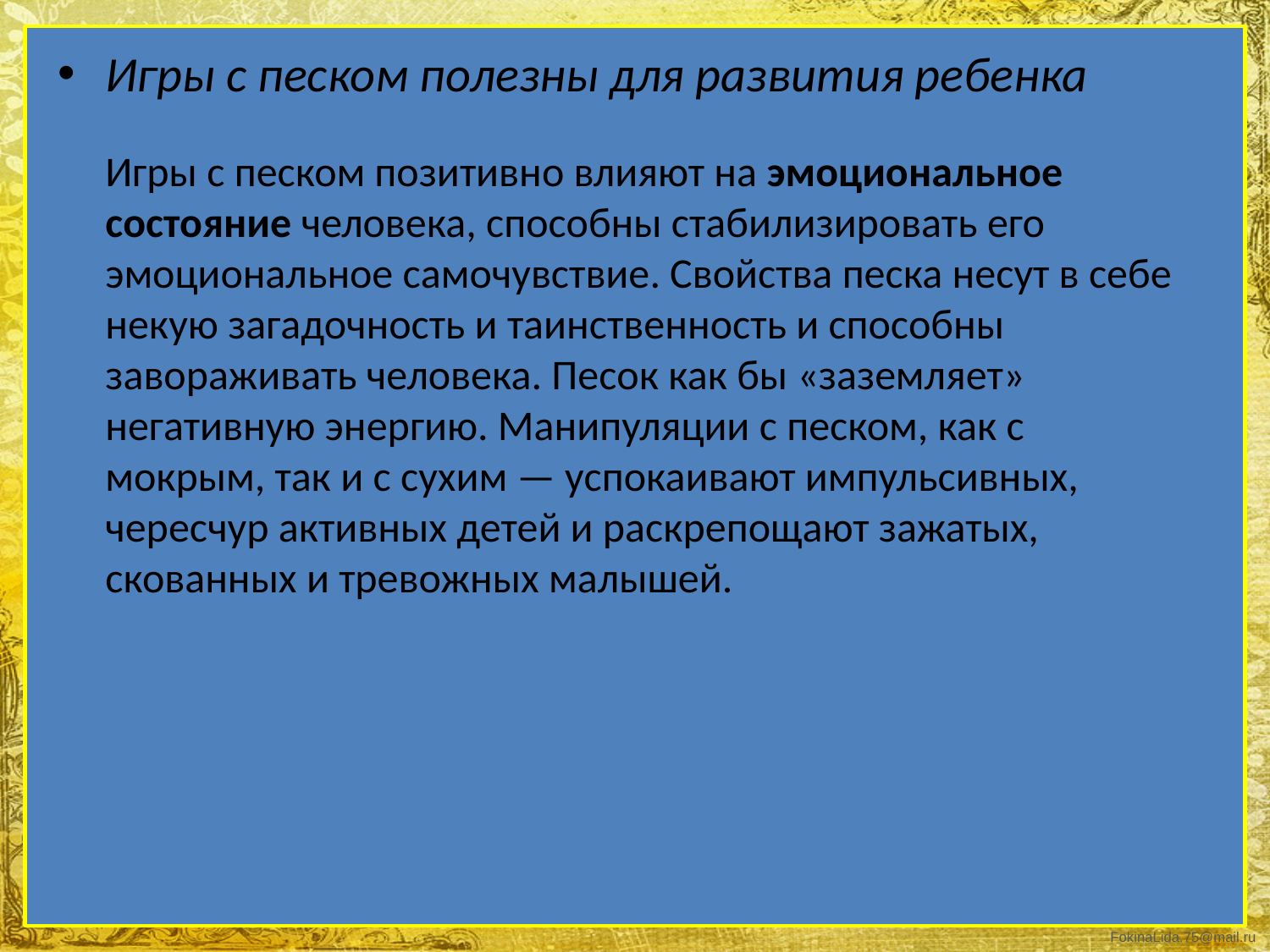

Игры с песком полезны для развития ребенка
Игры с песком позитивно влияют на эмоциональное состояние человека, способны стабилизировать его эмоциональное самочувствие. Свойства песка несут в себе некую загадочность и таинственность и способны завораживать человека. Песок как бы «заземляет» негативную энергию. Манипуляции с песком, как с мокрым, так и с сухим — успокаивают импульсивных, чересчур активных детей и раскрепощают зажатых, скованных и тревожных малышей.